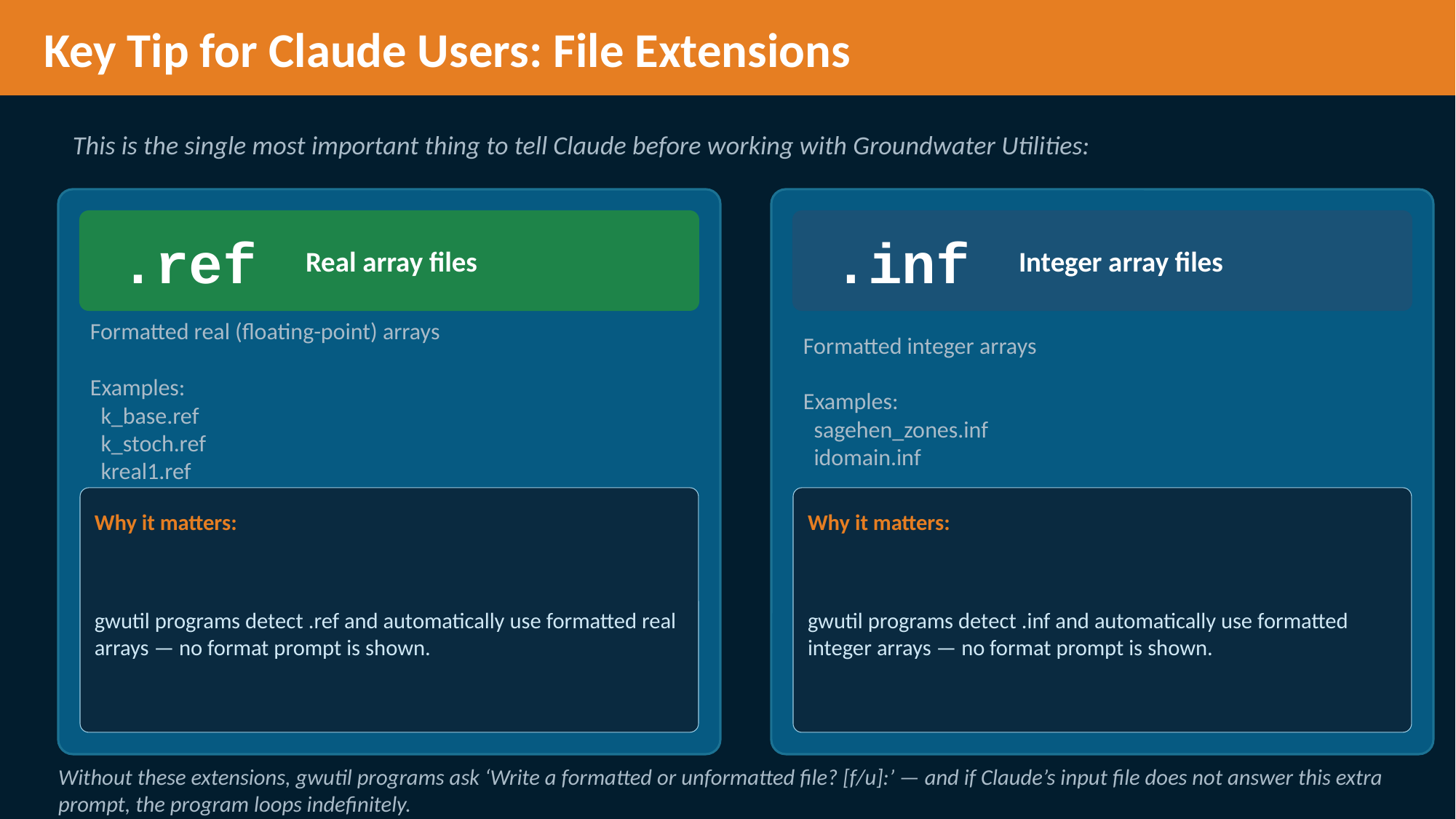

Key Tip for Claude Users: File Extensions
This is the single most important thing to tell Claude before working with Groundwater Utilities:

.ref
Real array files

.inf
Integer array files
Formatted real (floating-point) arrays

Examples:
  k_base.ref
  k_stoch.ref
  kreal1.ref
Formatted integer arrays

Examples:
  sagehen_zones.inf
  idomain.inf

Why it matters:
Why it matters:
gwutil programs detect .ref and automatically use formatted real arrays — no format prompt is shown.
gwutil programs detect .inf and automatically use formatted integer arrays — no format prompt is shown.
Without these extensions, gwutil programs ask ‘Write a formatted or unformatted file? [f/u]:’ — and if Claude’s input file does not answer this extra prompt, the program loops indefinitely.